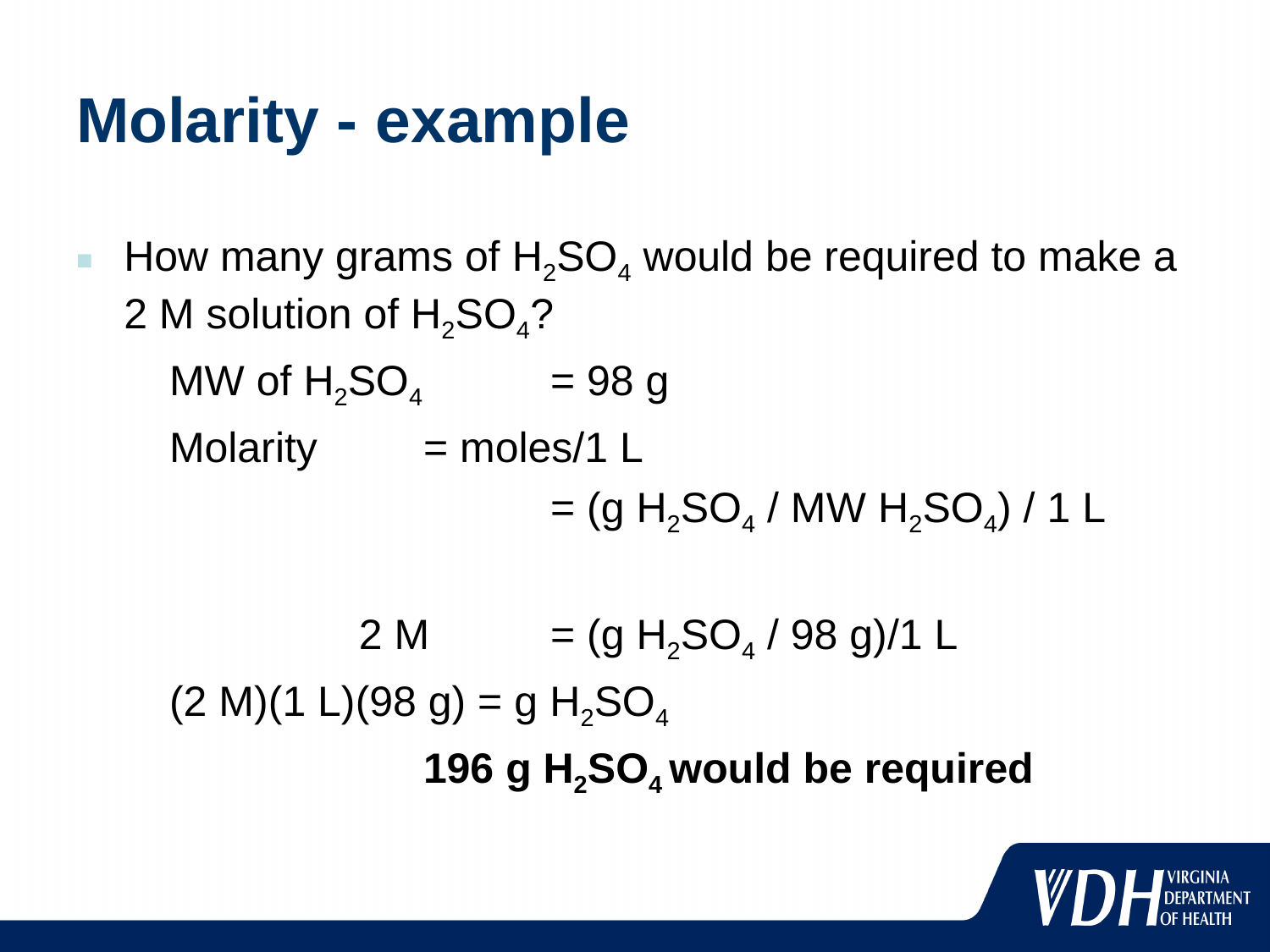

# Molarity - example
How many grams of H2SO4 would be required to make a 2 M solution of H2SO4?
	MW of H2SO4 	= 98 g
	Molarity  	= moles/1 L
			  	= (g H2SO4 / MW H2SO4) / 1 L

	                2 M 	= (g H2SO4 / 98 g)/1 L
	(2 M)(1 L)(98 g) = g H2SO4
			196 g H2SO4 would be required